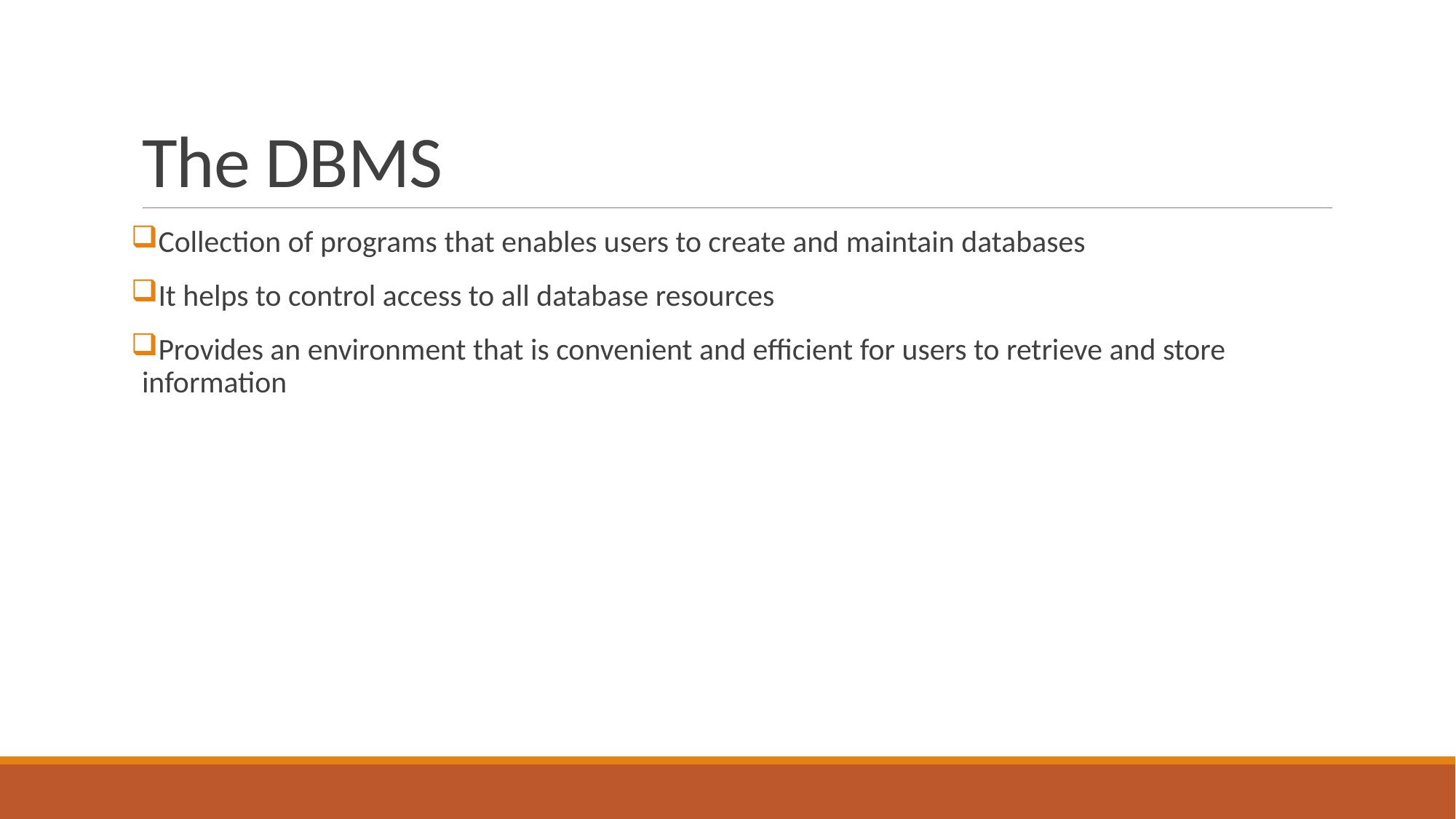

# The DBMS
Collection of programs that enables users to create and maintain databases
It helps to control access to all database resources
Provides an environment that is convenient and efficient for users to retrieve and store information